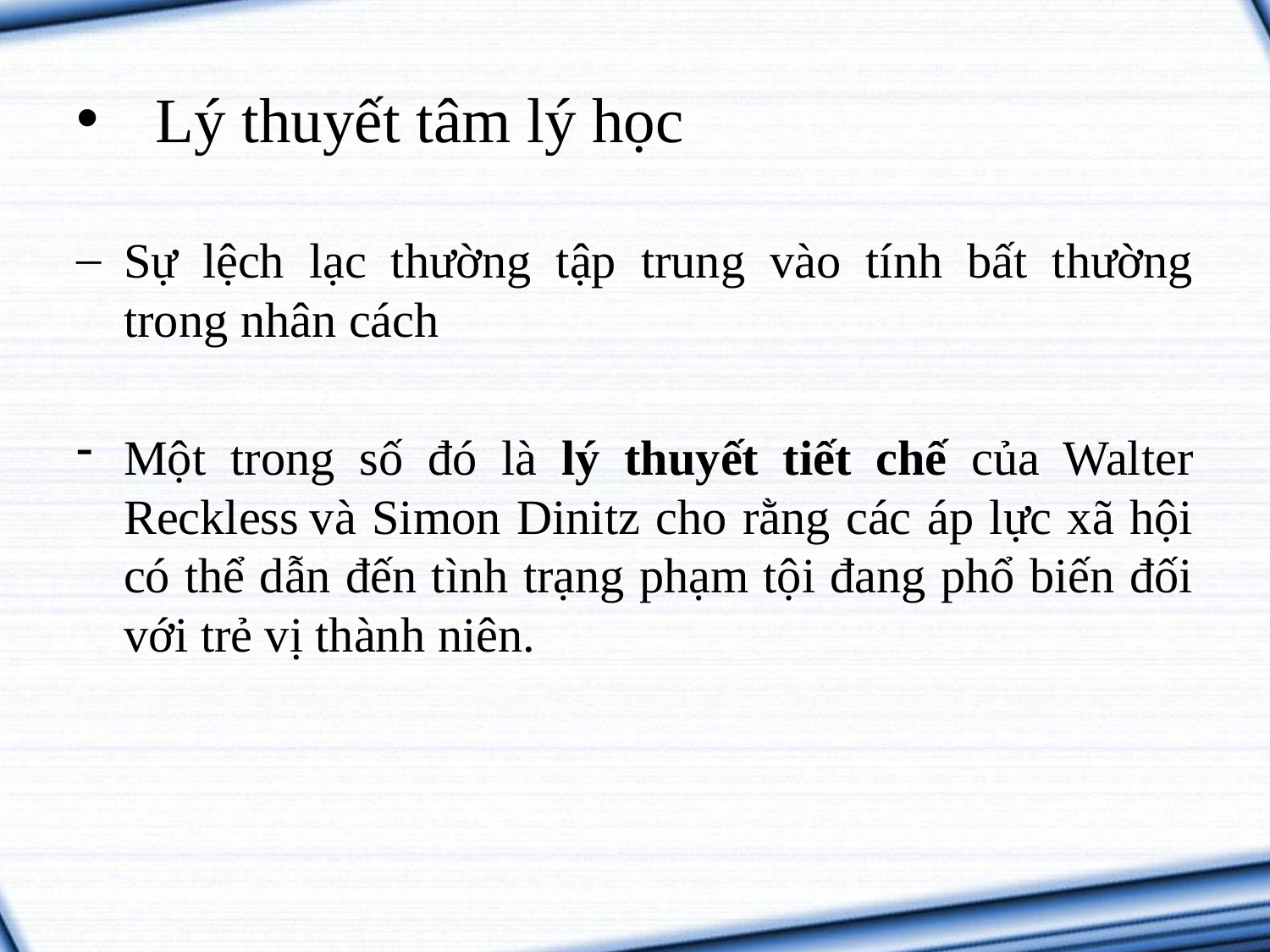

# Lý thuyết tâm lý học
Sự lệch lạc thường tập trung vào tính bất thường trong nhân cách

Một trong số đó là lý thuyết tiết chế của Walter Reckless và Simon Dinitz cho rằng các áp lực xã hội có thể dẫn đến tình trạng phạm tội đang phổ biến đối với trẻ vị thành niên.